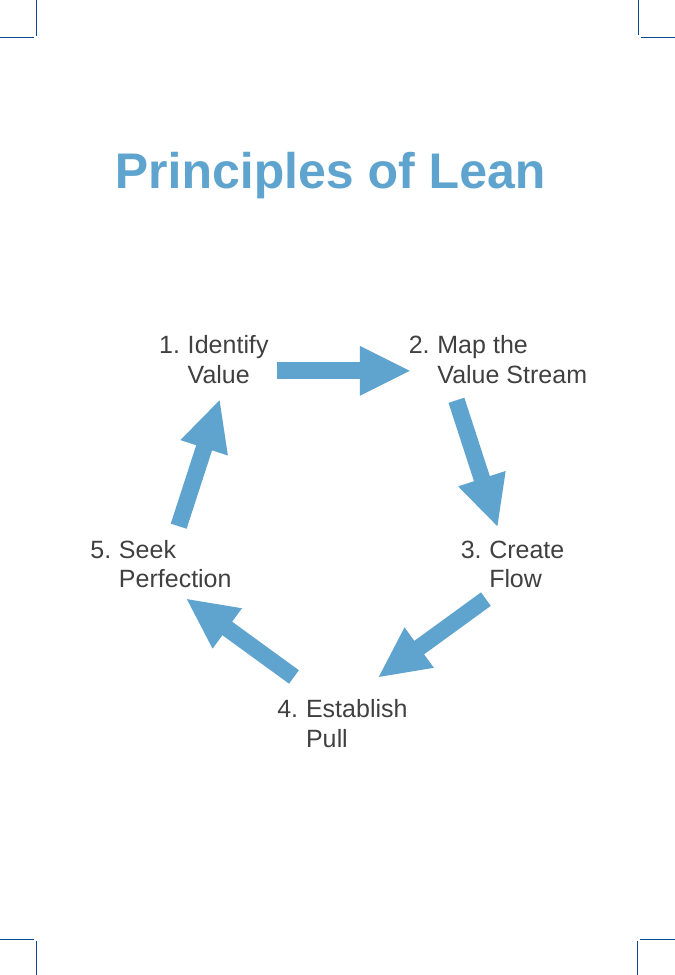

# Principles of Lean
Map the
Value Stream
Identify Value
Seek Perfection
Create Flow
Establish Pull